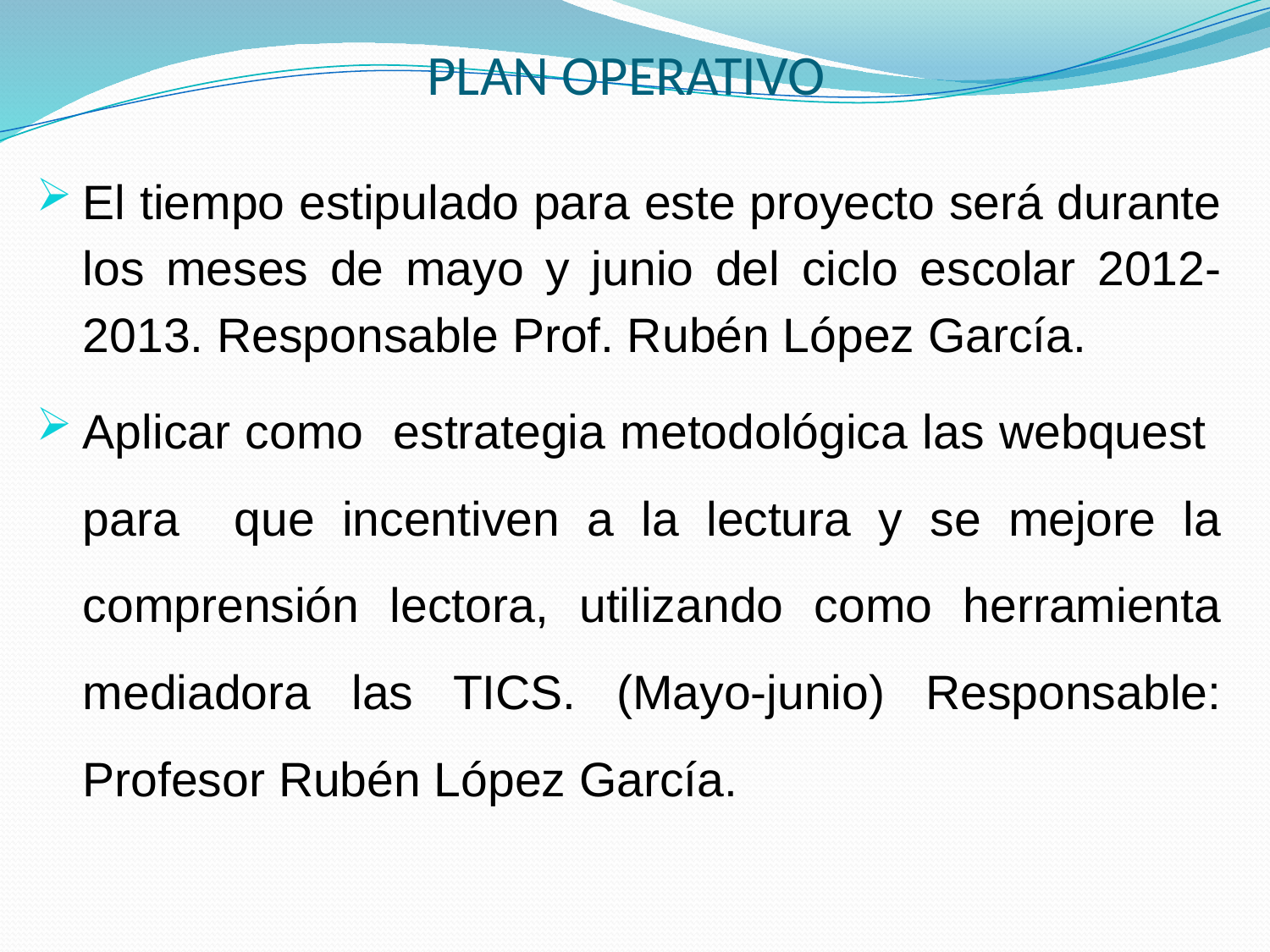

# PLAN OPERATIVO
El tiempo estipulado para este proyecto será durante los meses de mayo y junio del ciclo escolar 2012-2013. Responsable Prof. Rubén López García.
Aplicar como  estrategia metodológica las webquest  para  que incentiven a la lectura y se mejore la comprensión lectora, utilizando como herramienta mediadora las TICS. (Mayo-junio) Responsable: Profesor Rubén López García.